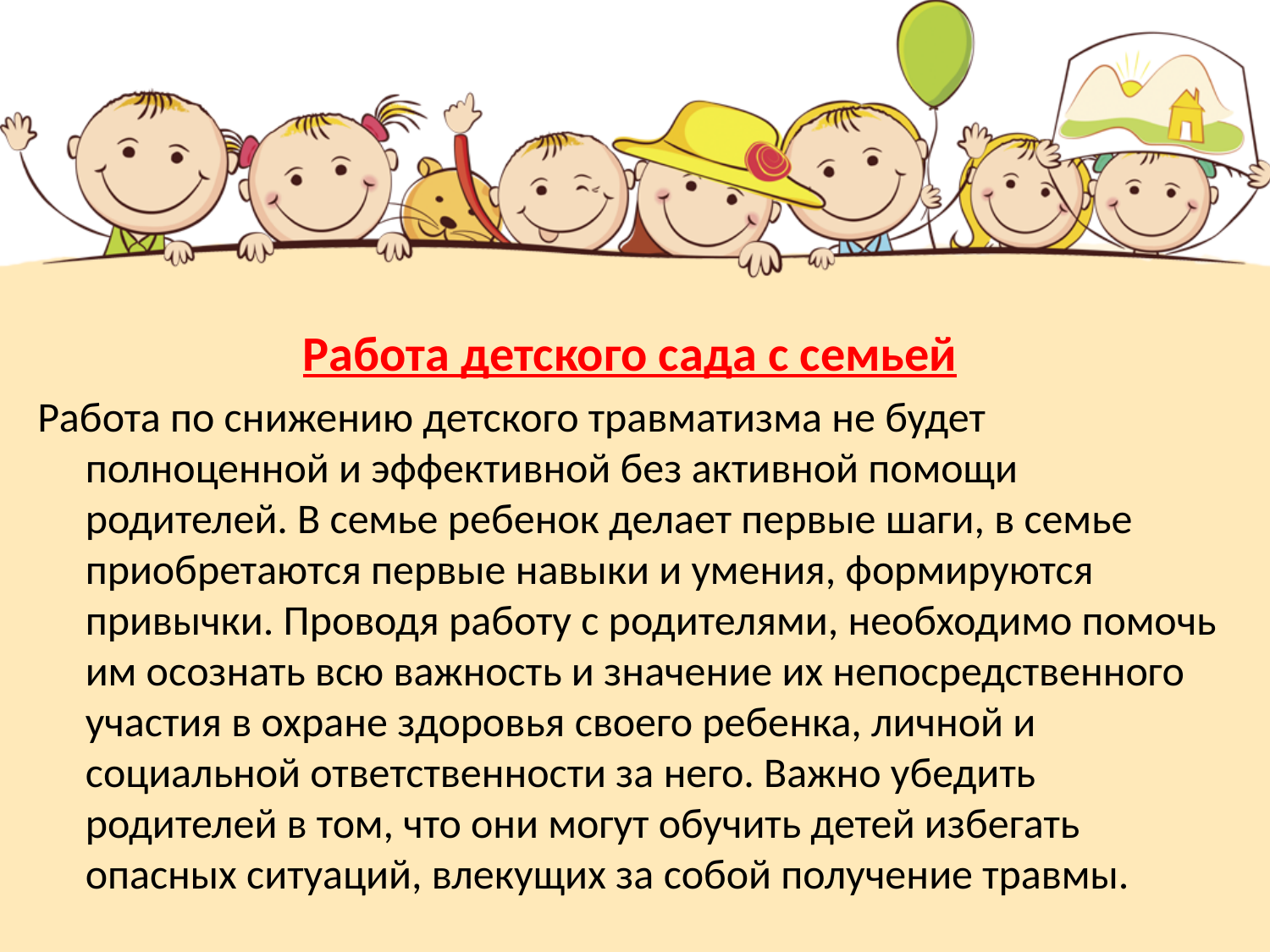

#

Работа детского сада с семьей
Работа по снижению детского травматизма не будет полноценной и эффективной без активной помощи родителей. В семье ребенок делает первые шаги, в семье приобретаются первые навыки и умения, формируются привычки. Проводя работу с родителями, необходимо помочь им осознать всю важность и значение их непосредственного участия в охране здоровья своего ребенка, личной и социальной ответственности за него. Важно убедить родителей в том, что они могут обучить детей избегать опасных ситуаций, влекущих за собой получение травмы.